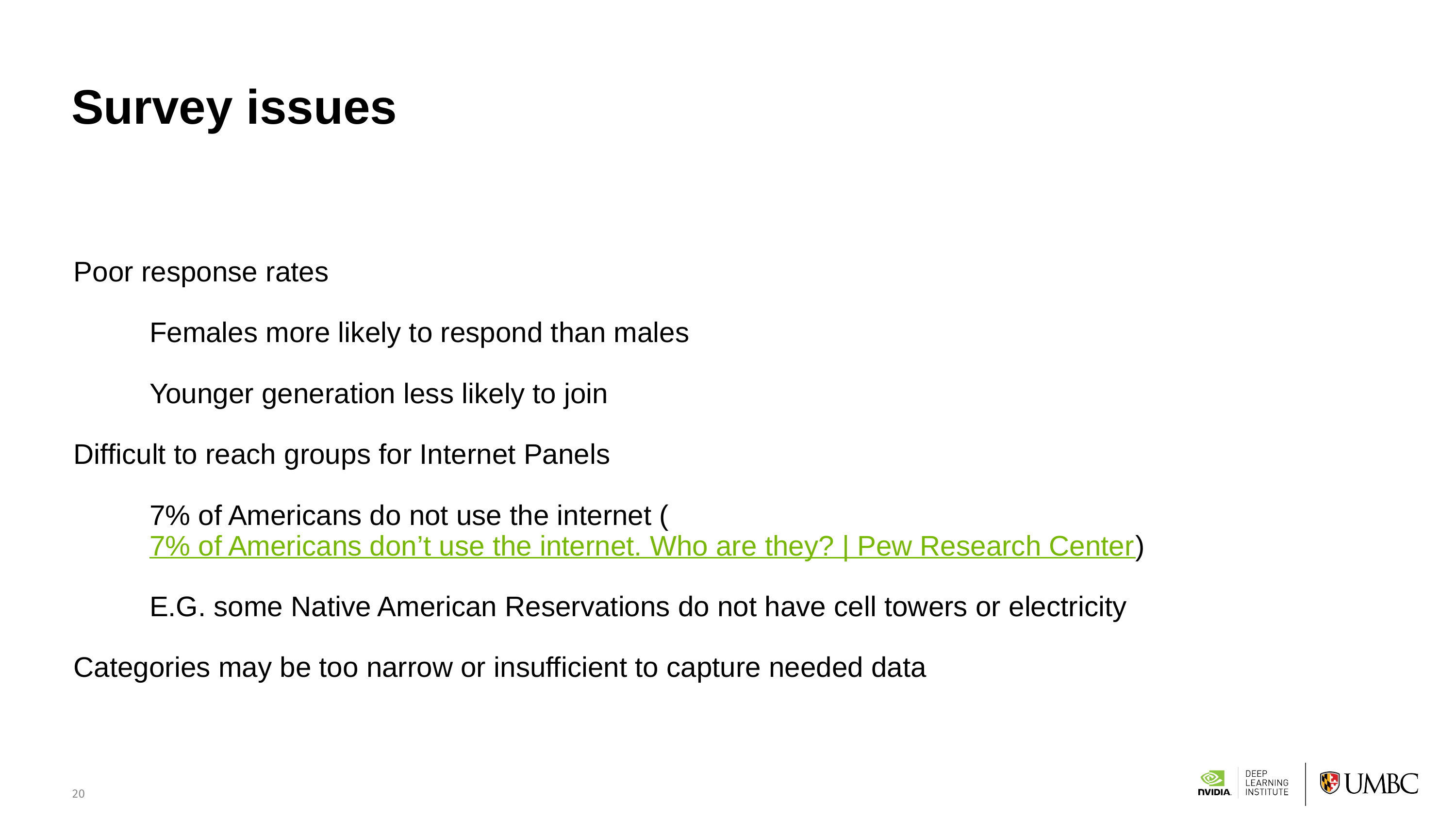

# Survey issues
Poor response rates
Females more likely to respond than males
Younger generation less likely to join
Difficult to reach groups for Internet Panels
7% of Americans do not use the internet (7% of Americans don’t use the internet. Who are they? | Pew Research Center)
E.G. some Native American Reservations do not have cell towers or electricity
Categories may be too narrow or insufficient to capture needed data